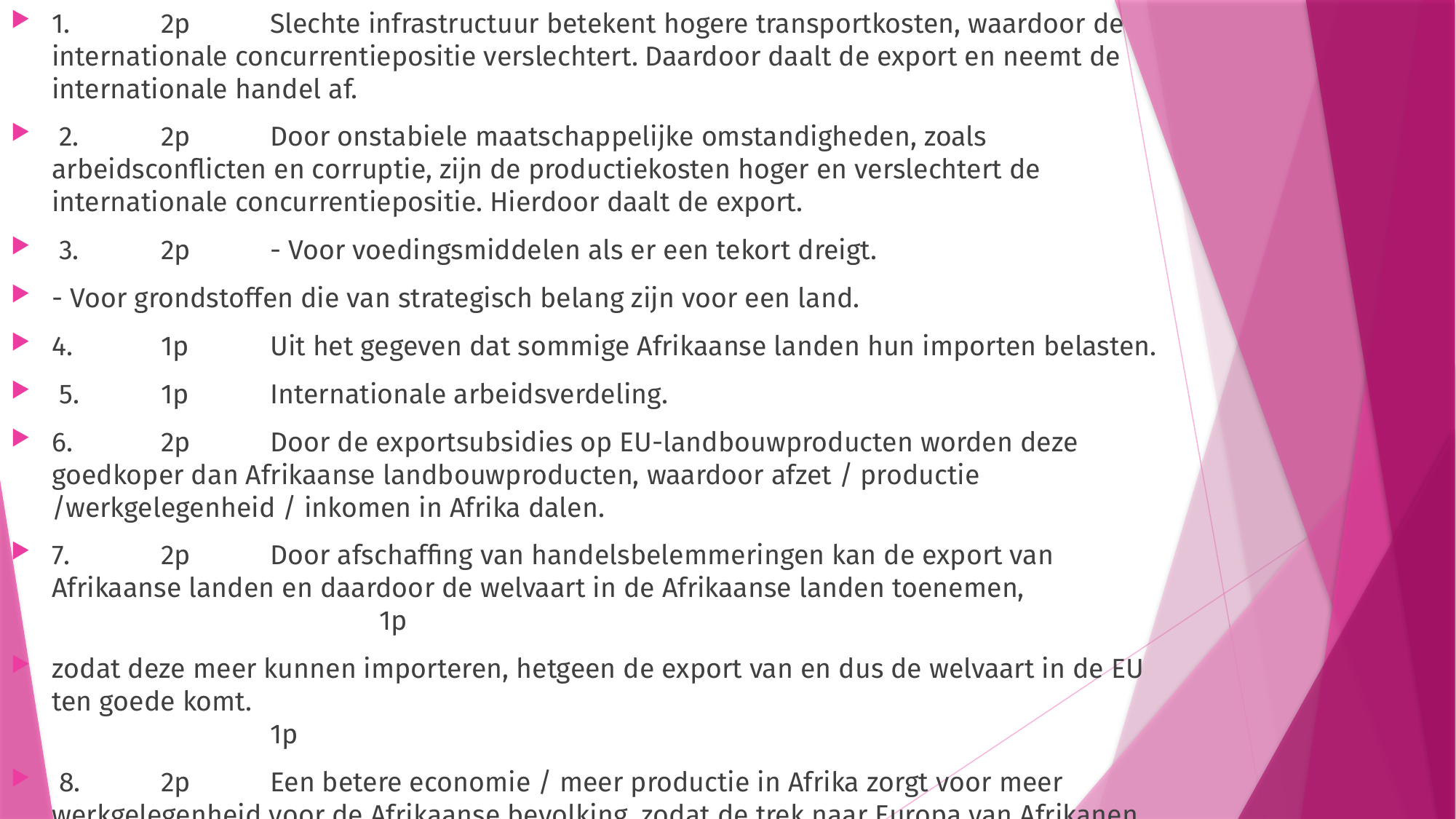

1.	2p	Slechte infrastructuur betekent hogere transportkosten, waardoor de internationale concurrentiepositie verslechtert. Daardoor daalt de export en neemt de internationale handel af.
 2.	2p	Door onstabiele maatschappelijke omstandigheden, zoals arbeidsconflicten en corruptie, zijn de productiekosten hoger en verslechtert de internationale concurrentiepositie. Hierdoor daalt de export.
 3.	2p	- Voor voedingsmiddelen als er een tekort dreigt.
- Voor grondstoffen die van strategisch belang zijn voor een land.
4.	1p	Uit het gegeven dat sommige Afrikaanse landen hun importen belasten.
 5.	1p	Internationale arbeidsverdeling.
6.	2p	Door de exportsubsidies op EU-landbouwproducten worden deze goedkoper dan Afrikaanse landbouwproducten, waardoor afzet / productie /werkgelegenheid / inkomen in Afrika dalen.
7.	2p	Door afschaffing van handelsbelemmeringen kan de export van Afrikaanse landen en daardoor de welvaart in de Afrikaanse landen toenemen,					1p
zodat deze meer kunnen importeren, hetgeen de export van en dus de welvaart in de EU ten goede komt.											1p
 8.	2p	Een betere economie / meer productie in Afrika zorgt voor meer werkgelegenheid voor de Afrikaanse bevolking, zodat de trek naar Europa van Afrikanen minder noodzakelijk / aantrekkelijker wordt.